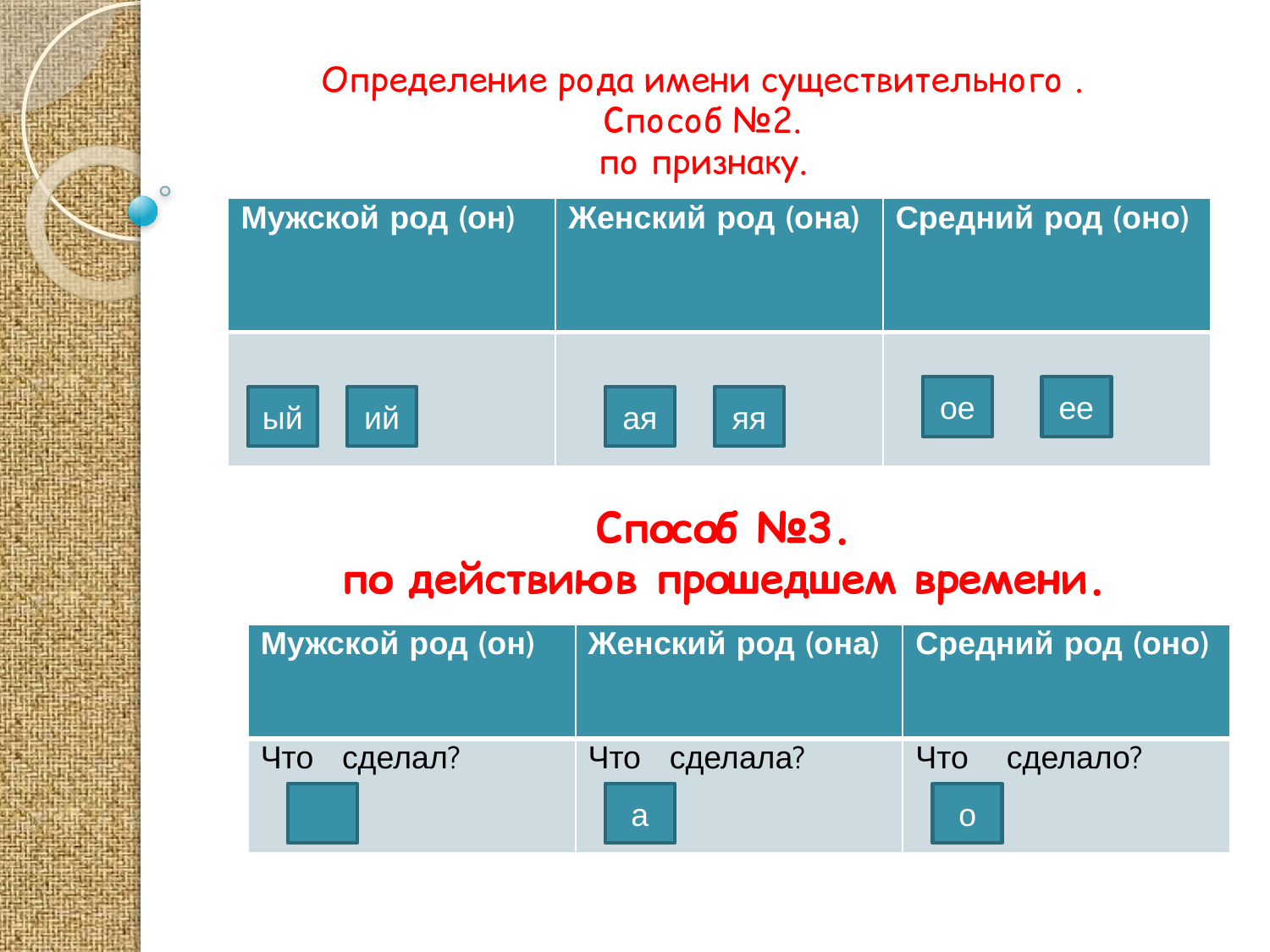

# Определение рода имени существительного . Способ №2. по признаку.
| Мужской род (он) | Женский род (она) | Средний род (оно) |
| --- | --- | --- |
|  |  |  |
ое
ее
ый
ий
ая
яя
Способ №3.
по действию в прошедшем времени.
| Мужской род (он) | Женский род (она) | Средний род (оно) |
| --- | --- | --- |
| Что сделал? | Что сделала? | Что сделало? |

а
о